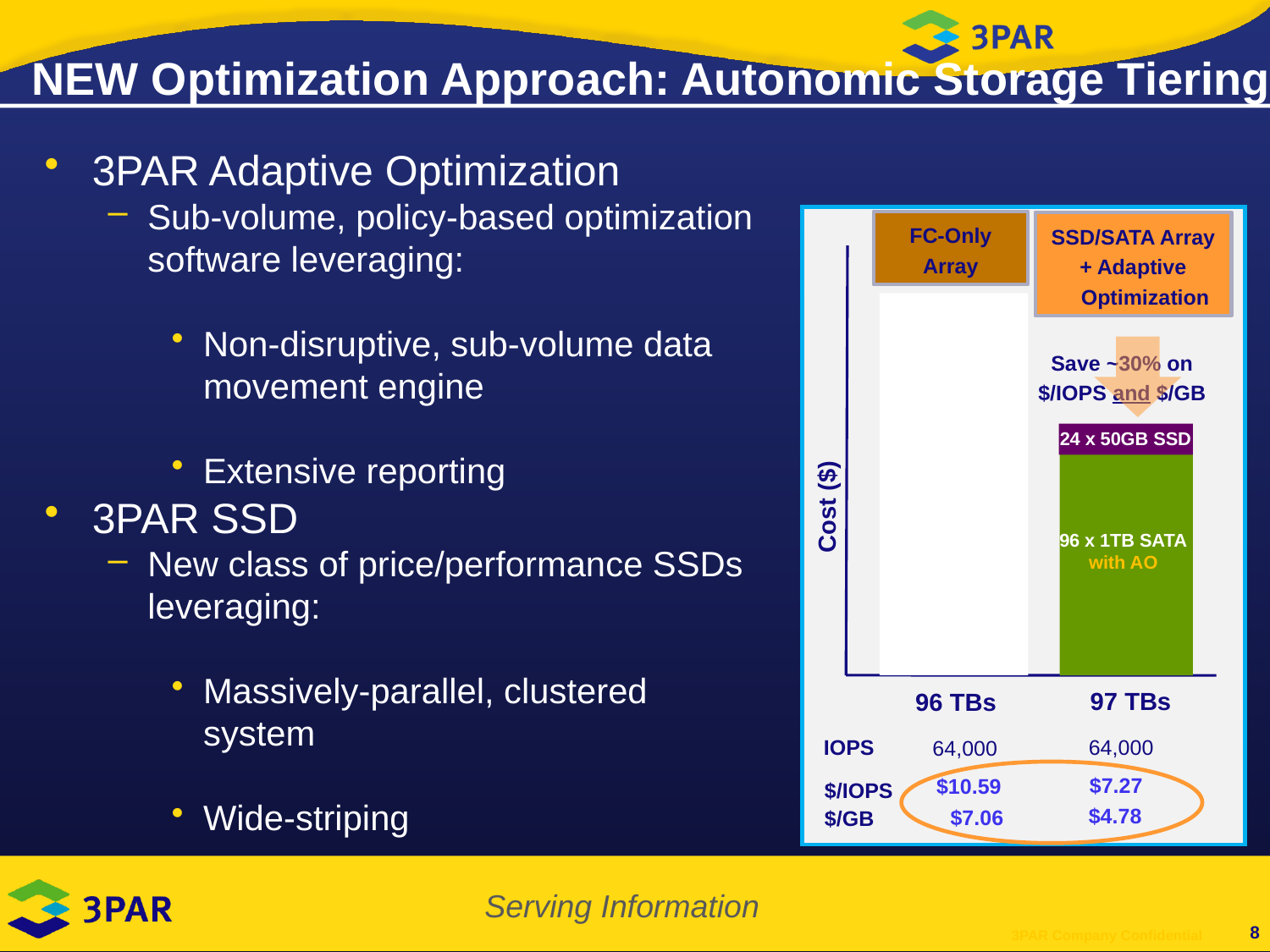

NEW Optimization Approach: Autonomic Storage Tiering
3PAR Adaptive Optimization
Sub-volume, policy-based optimization software leveraging:
Non-disruptive, sub-volume data movement engine
Extensive reporting
3PAR SSD
New class of price/performance SSDs leveraging:
Massively-parallel, clustered system
Wide-striping

FC-Only Array
SSD/SATA Array
+ Adaptive Optimization

Save ~30% on
$/IOPS and $/GB
24 x 50GB SSD

320 x 300GB 15K FC
320 x 300GB 15K FC
Cost ($)
96 x 1TB SATA
with AO
97 TBs
96 TBs
IOPS
64,000
64,000

$7.27
$10.59
$/IOPS
$4.78
   $7.06
$/GB

8
3PAR Company Confidential